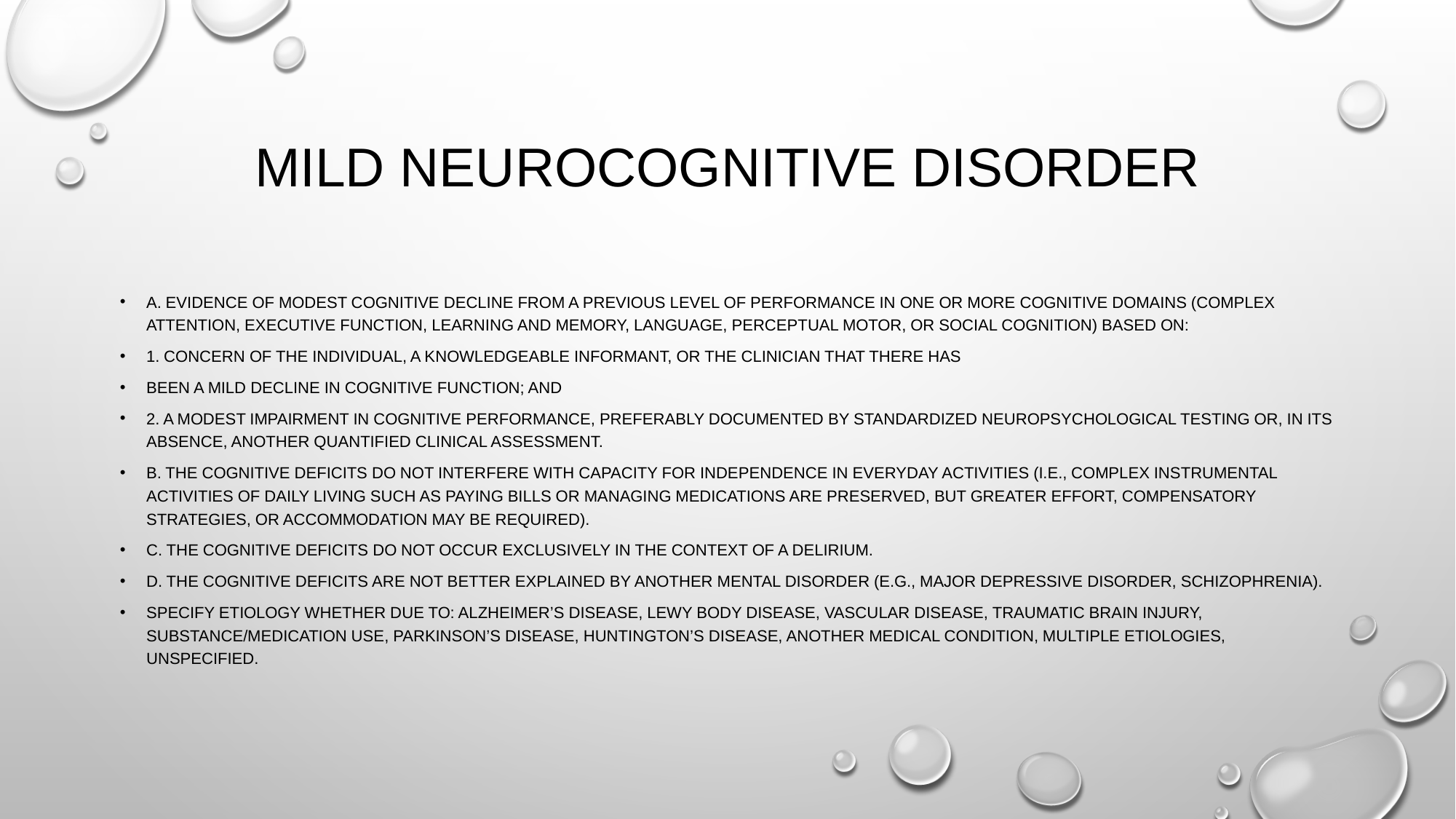

# Mild Neurocognitive Disorder
A. Evidence of modest cognitive decline from a previous level of performance in one or more cognitive domains (complex attention, executive function, learning and memory, language, perceptual motor, or social cognition) based on:
1. Concern of the individual, a knowledgeable informant, or the clinician that there has
been a mild decline in cognitive function; and
2. A modest impairment in cognitive performance, preferably documented by standardized neuropsychological testing or, in its absence, another quantified clinical assessment.
B. The cognitive deficits do not interfere with capacity for independence in everyday activities (i.e., complex instrumental activities of daily living such as paying bills or managing medications are preserved, but greater effort, compensatory strategies, or accommodation may be required).
C. The cognitive deficits do not occur exclusively in the context of a delirium.
D. The cognitive deficits are not better explained by another mental disorder (e.g., major depressive disorder, schizophrenia).
Specify etiology whether due to: Alzheimer’s disease, Lewy body disease, vascular disease, traumatic brain injury, substance/medication use, Parkinson’s disease, Huntington’s disease, another medical condition, multiple etiologies, unspecified.